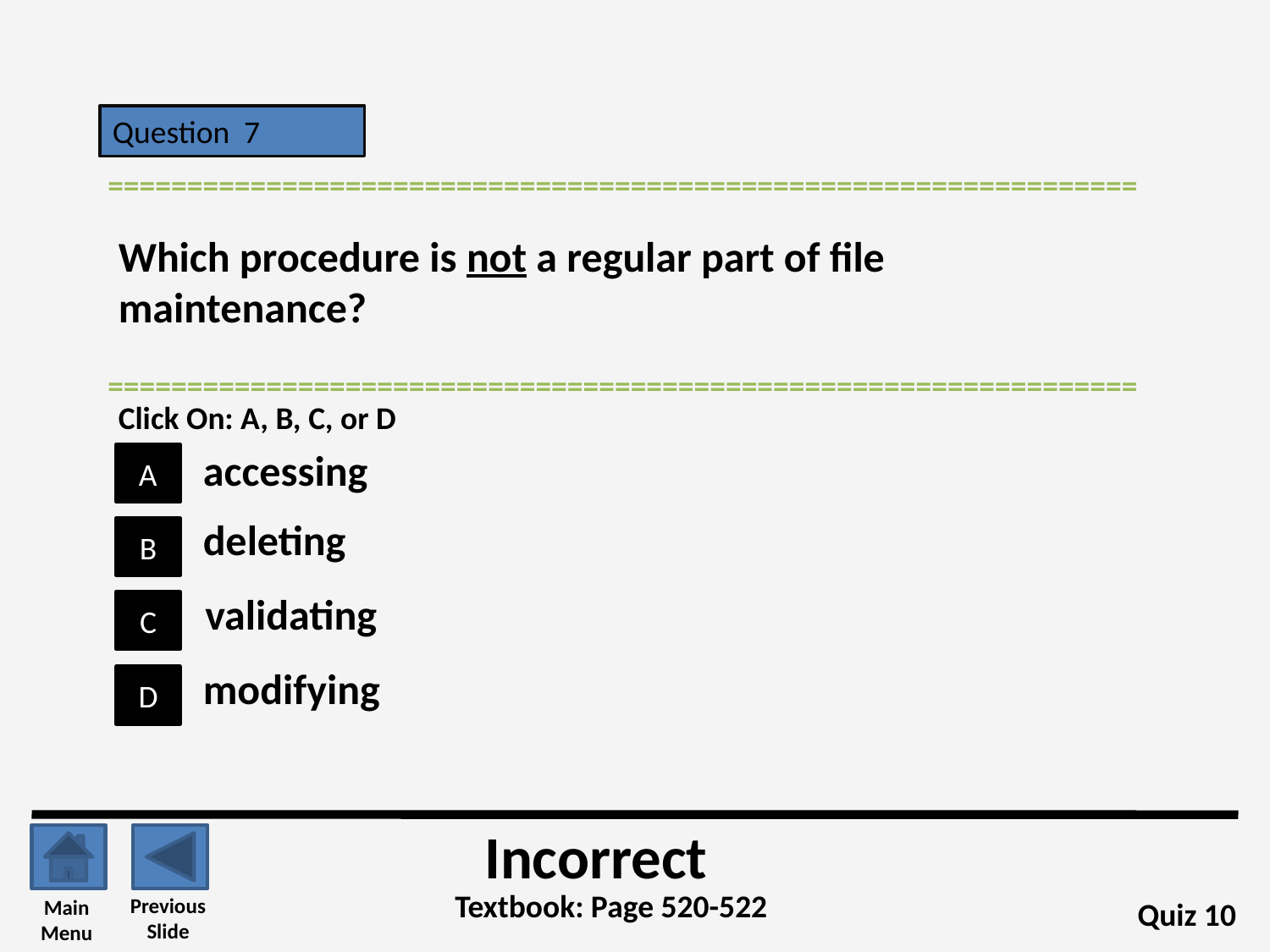

Question  7
=================================================================
Which procedure is not a regular part of file maintenance?
=================================================================
Click On: A, B, C, or D
accessing
A
deleting
B
validating
C
modifying
D
Incorrect

Textbook: Page 520-522
Previous
Slide
Main
Menu
Quiz 10